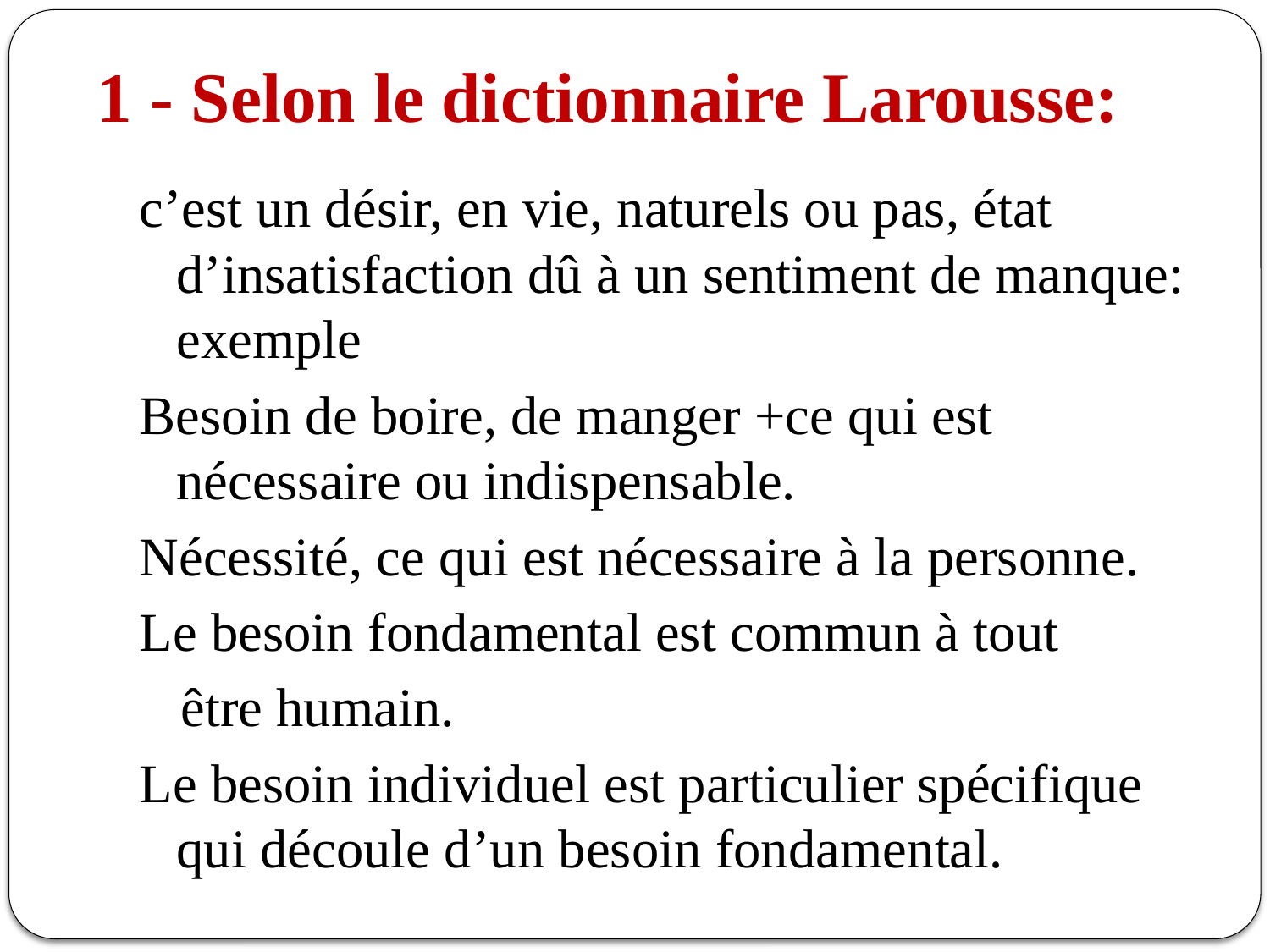

# 1 - Selon le dictionnaire Larousse:
c’est un désir, en vie, naturels ou pas, état d’insatisfaction dû à un sentiment de manque: exemple
Besoin de boire, de manger +ce qui est nécessaire ou indispensable.
Nécessité, ce qui est nécessaire à la personne.
Le besoin fondamental est commun à tout
   être humain.
Le besoin individuel est particulier spécifique qui découle d’un besoin fondamental.